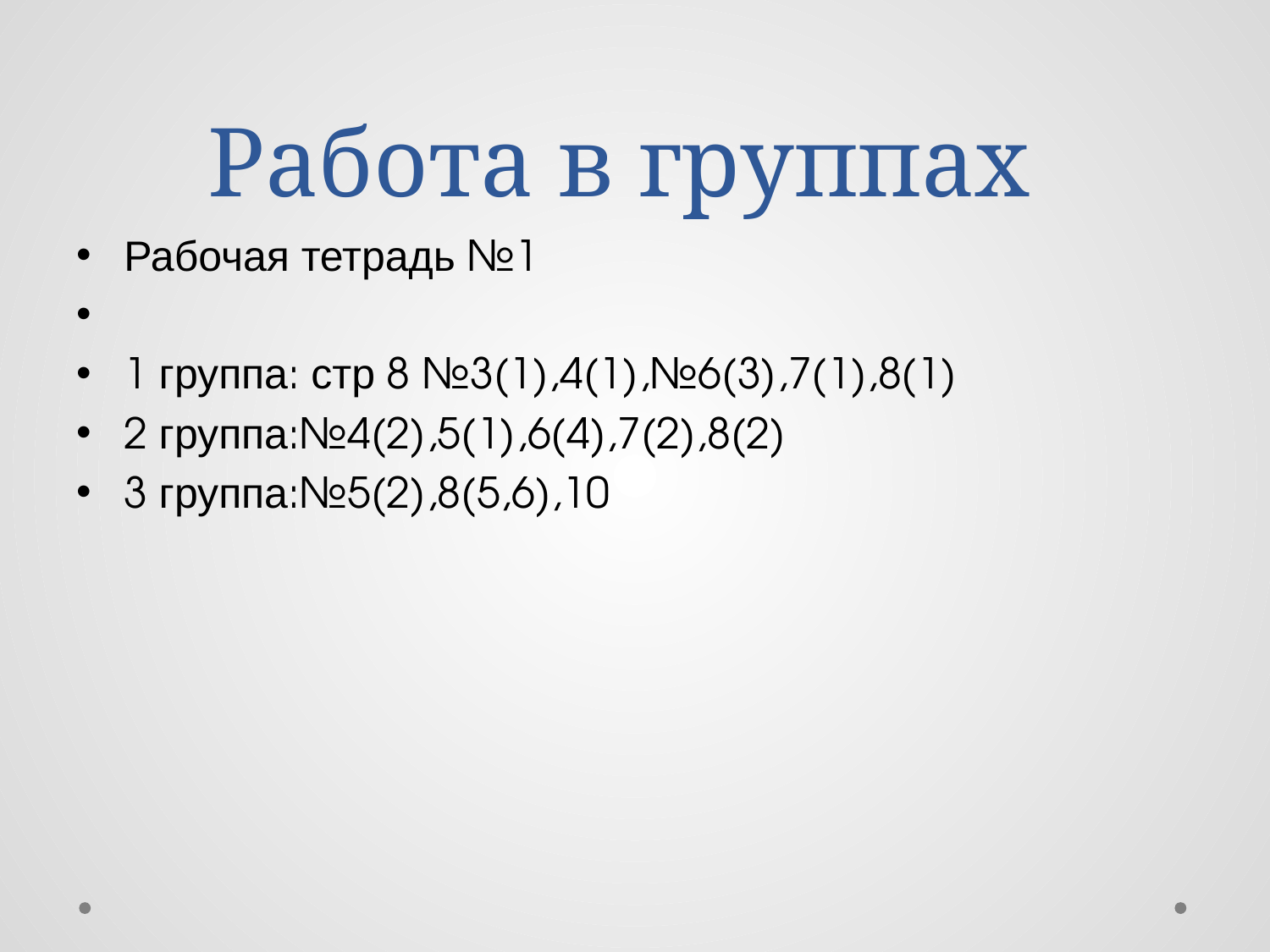

# Работа в группах
Рабочая тетрадь №1

1 группа: стр 8 №3(1),4(1),№6(3),7(1),8(1)
2 группа:№4(2),5(1),6(4),7(2),8(2)
3 группа:№5(2),8(5,6),10